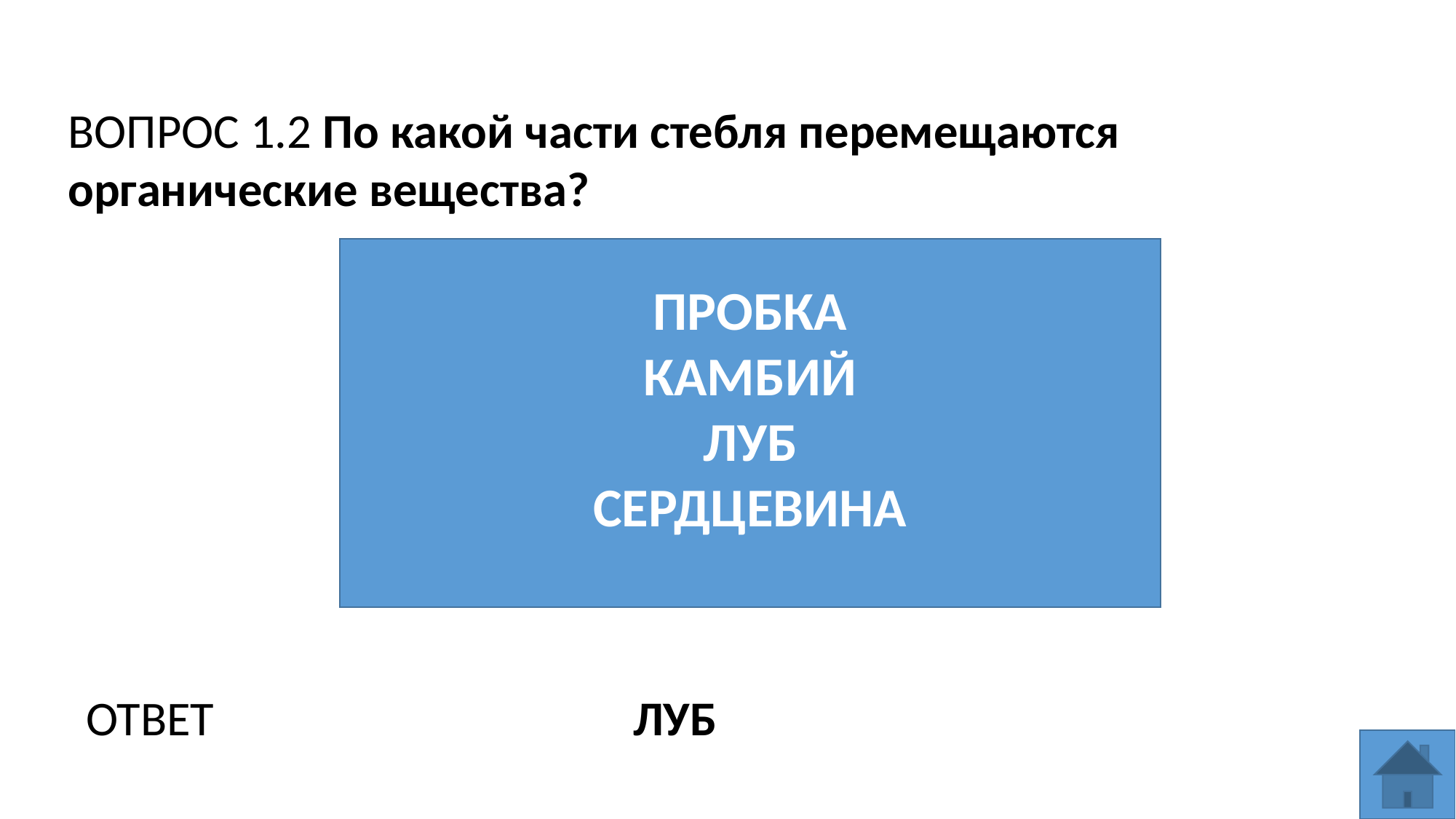

ВОПРОС 1.2 По какой части стебля перемещаются органические вещества?
ПРОБКА
КАМБИЙ
ЛУБ
СЕРДЦЕВИНА

ЛУБ
ОТВЕТ